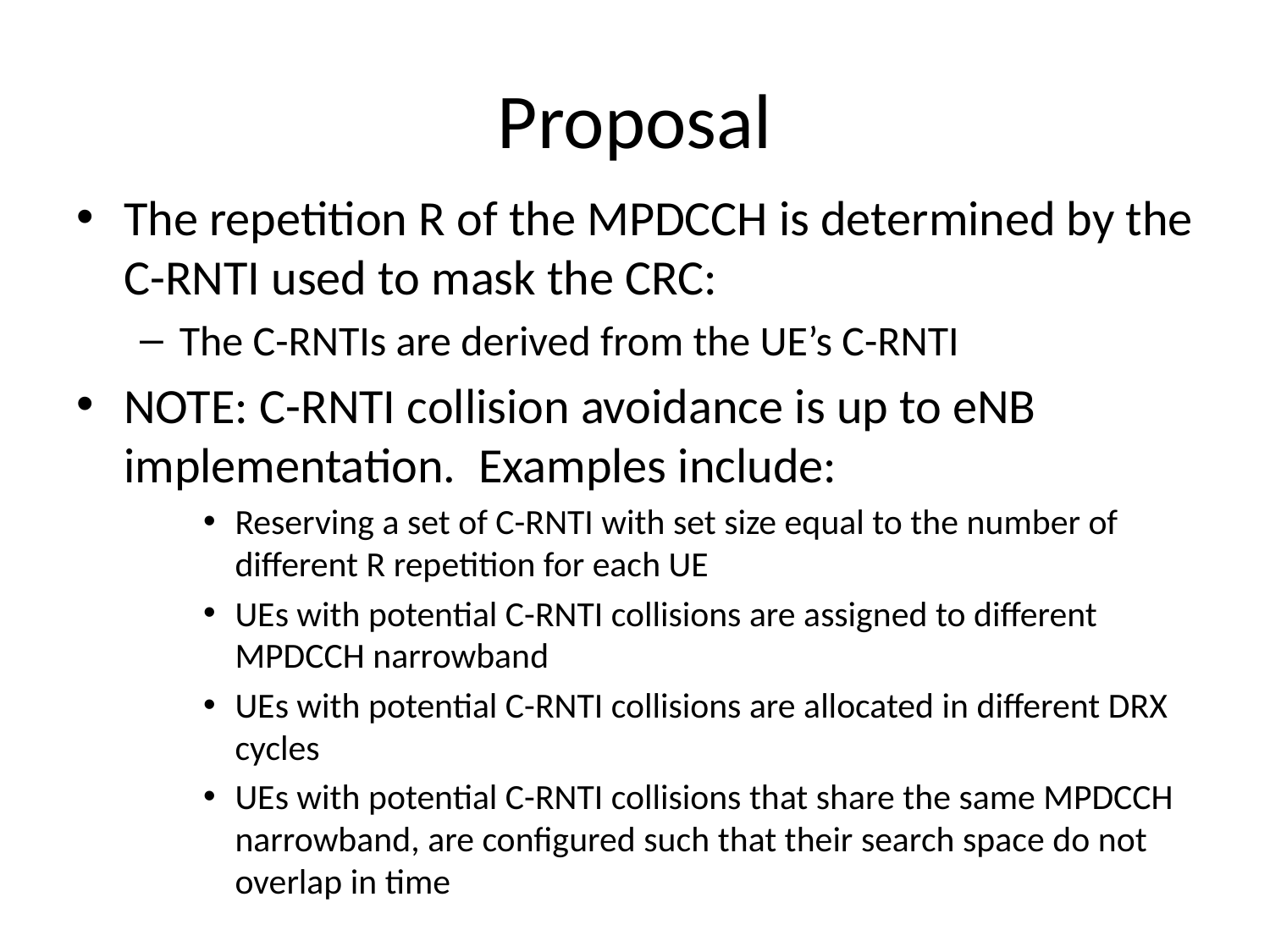

# Proposal
The repetition R of the MPDCCH is determined by the C-RNTI used to mask the CRC:
The C-RNTIs are derived from the UE’s C-RNTI
NOTE: C-RNTI collision avoidance is up to eNB implementation.  Examples include:
Reserving a set of C-RNTI with set size equal to the number of different R repetition for each UE
UEs with potential C-RNTI collisions are assigned to different MPDCCH narrowband
UEs with potential C-RNTI collisions are allocated in different DRX cycles
UEs with potential C-RNTI collisions that share the same MPDCCH narrowband, are configured such that their search space do not overlap in time